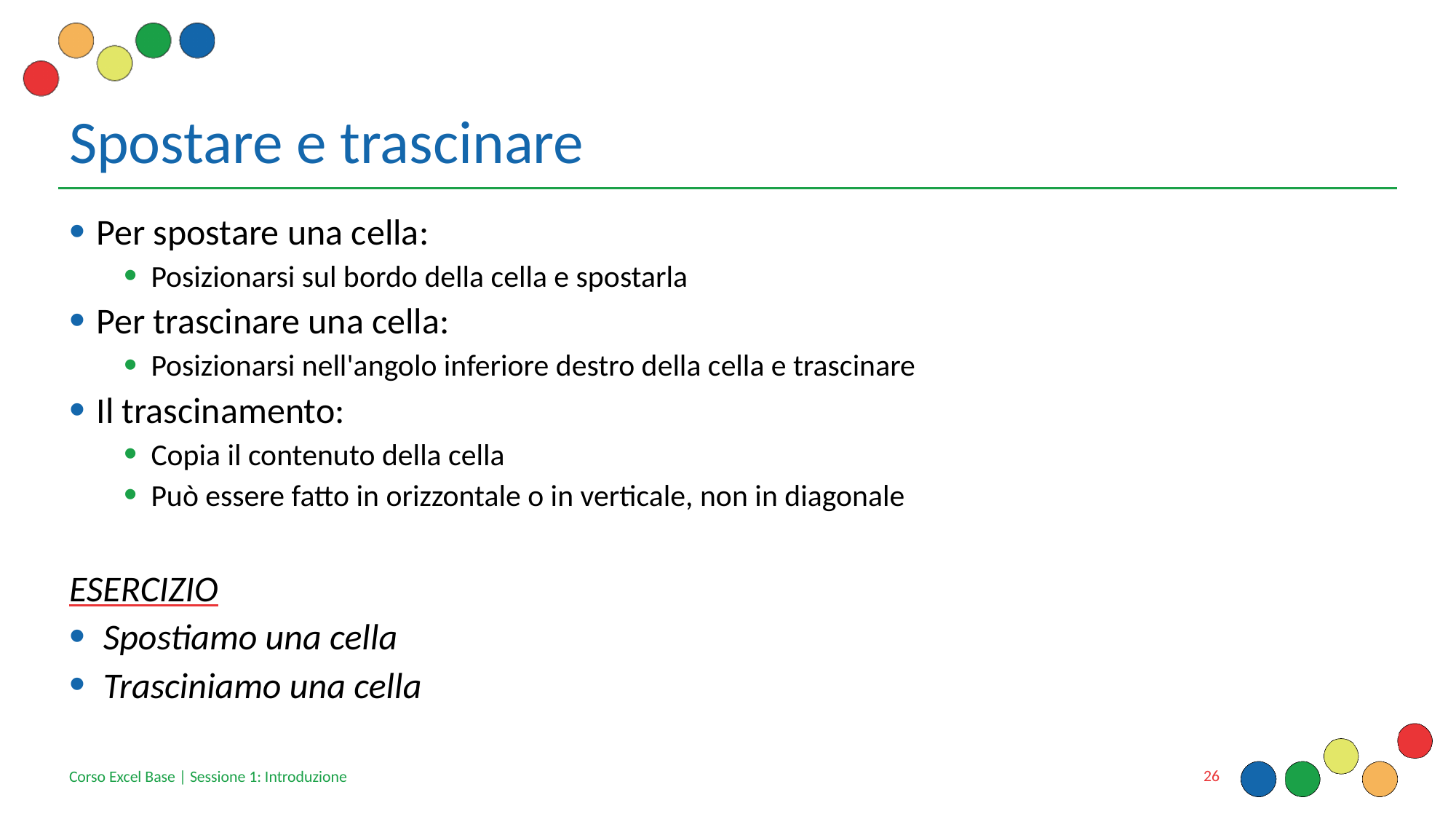

# Spostare e trascinare
Per spostare una cella:
Posizionarsi sul bordo della cella e spostarla
Per trascinare una cella:
Posizionarsi nell'angolo inferiore destro della cella e trascinare
Il trascinamento:
Copia il contenuto della cella
Può essere fatto in orizzontale o in verticale, non in diagonale

ESERCIZIO
Spostiamo una cella
Trasciniamo una cella

26
Corso Excel Base | Sessione 1: Introduzione